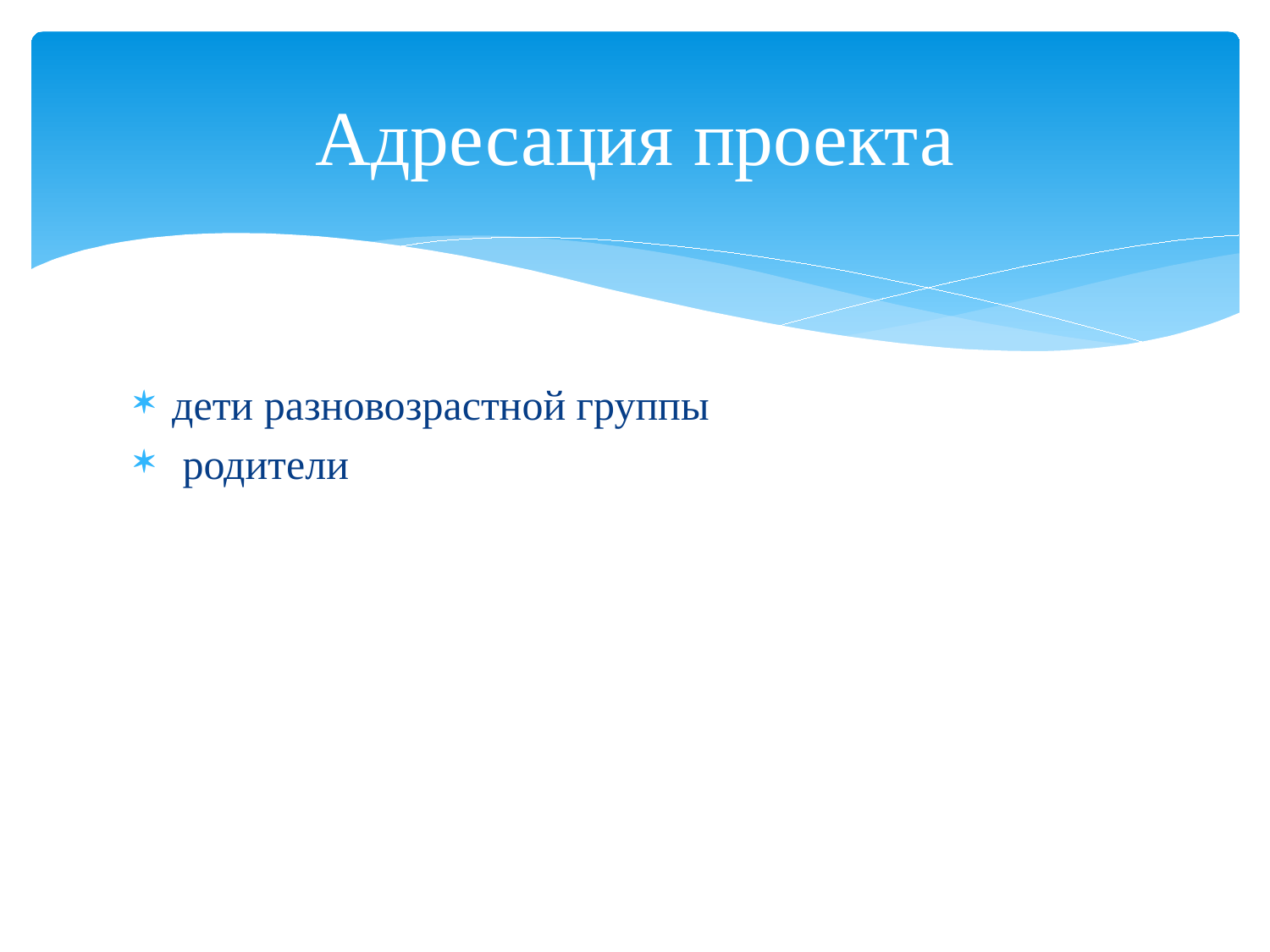

# Адресация проекта
дети разновозрастной группы
 родители